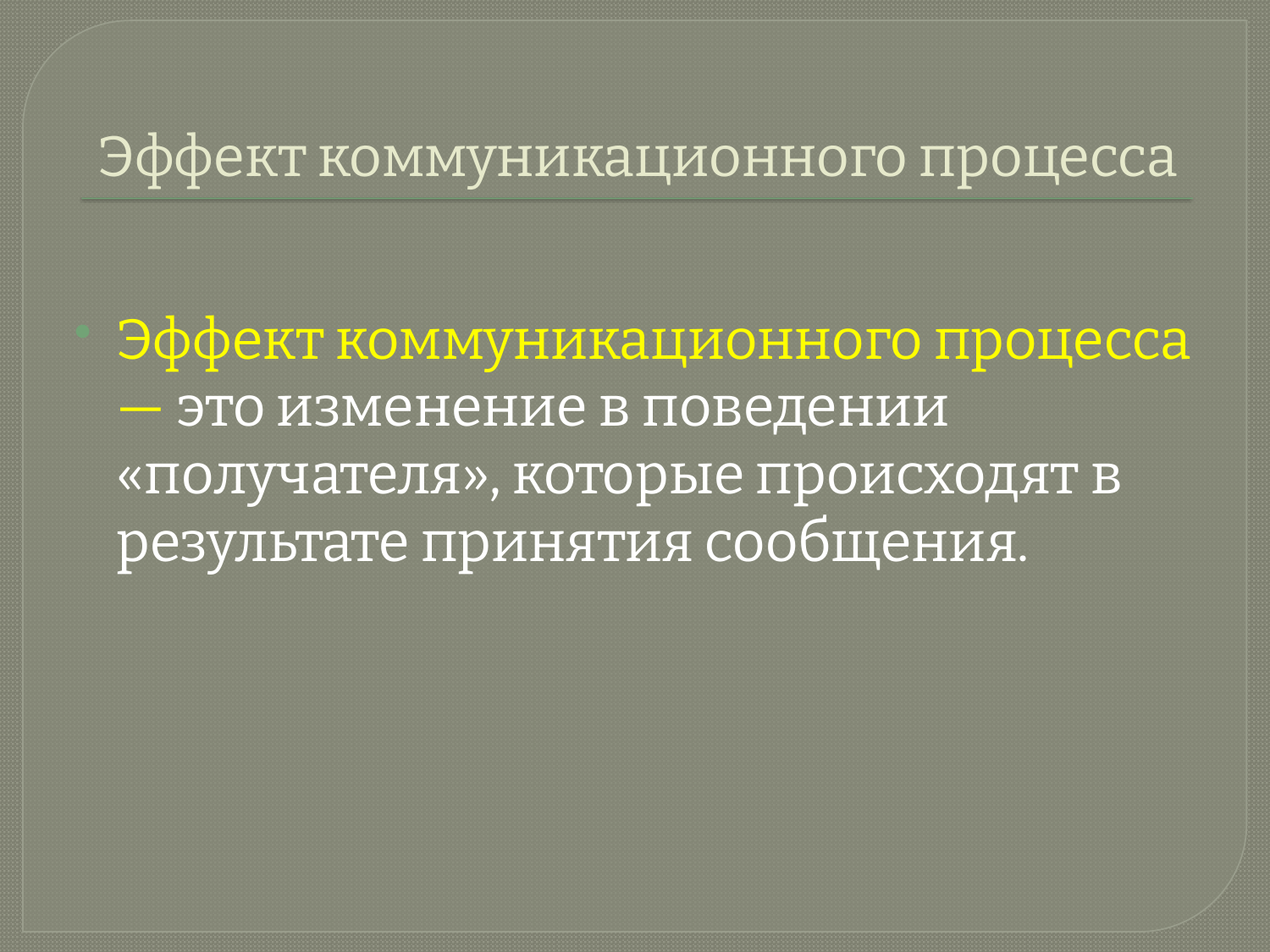

# Эффект коммуникационного процесса

Эффект коммуникационного процесса — это изменение в поведении «получателя», которые происходят в результате принятия сообщения.